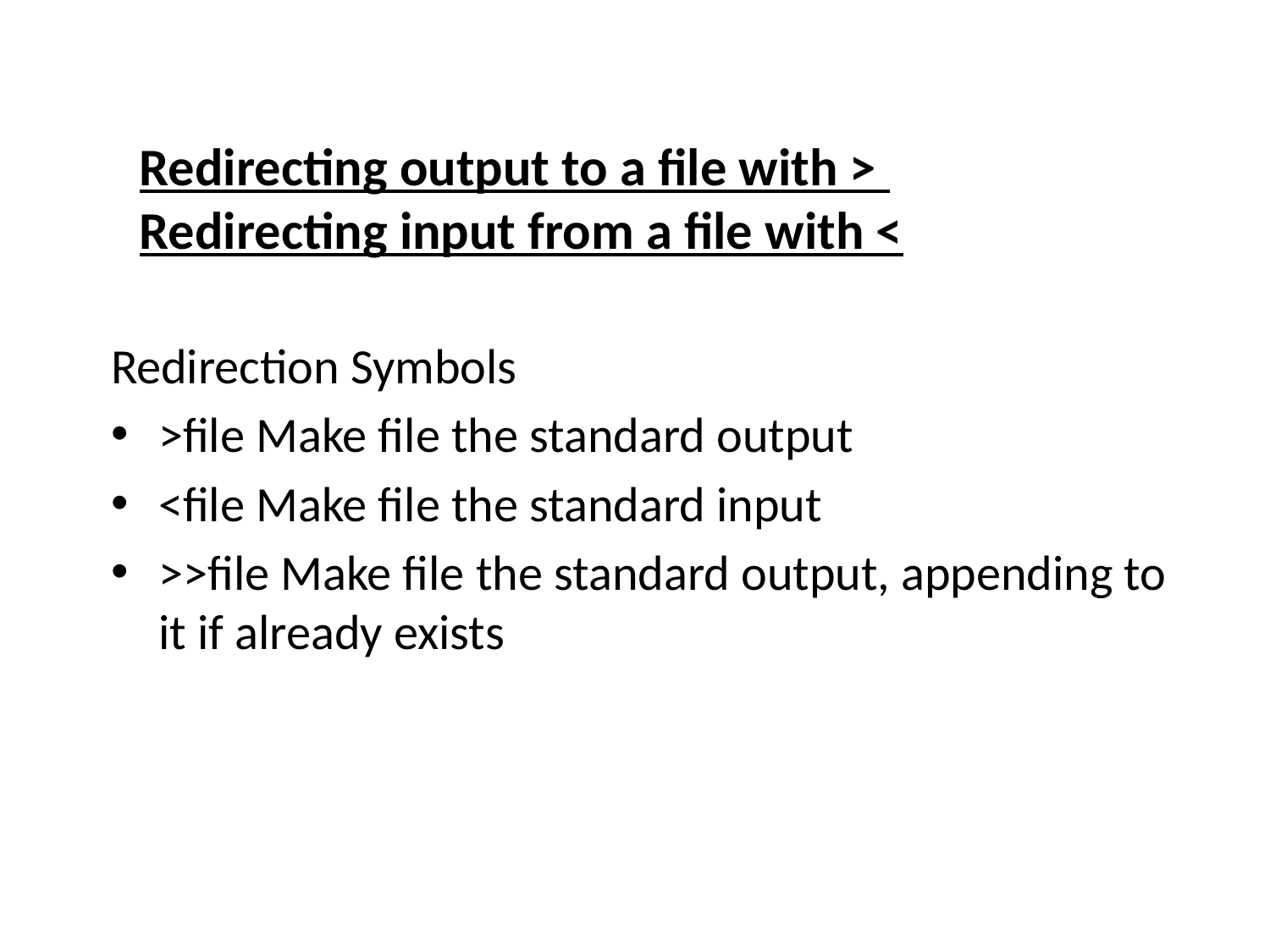

Redirecting output to a file with >
Redirecting input from a file with <

Redirection Symbols
>file Make file the standard output
<file Make file the standard input
>>file Make file the standard output, appending to it if already exists